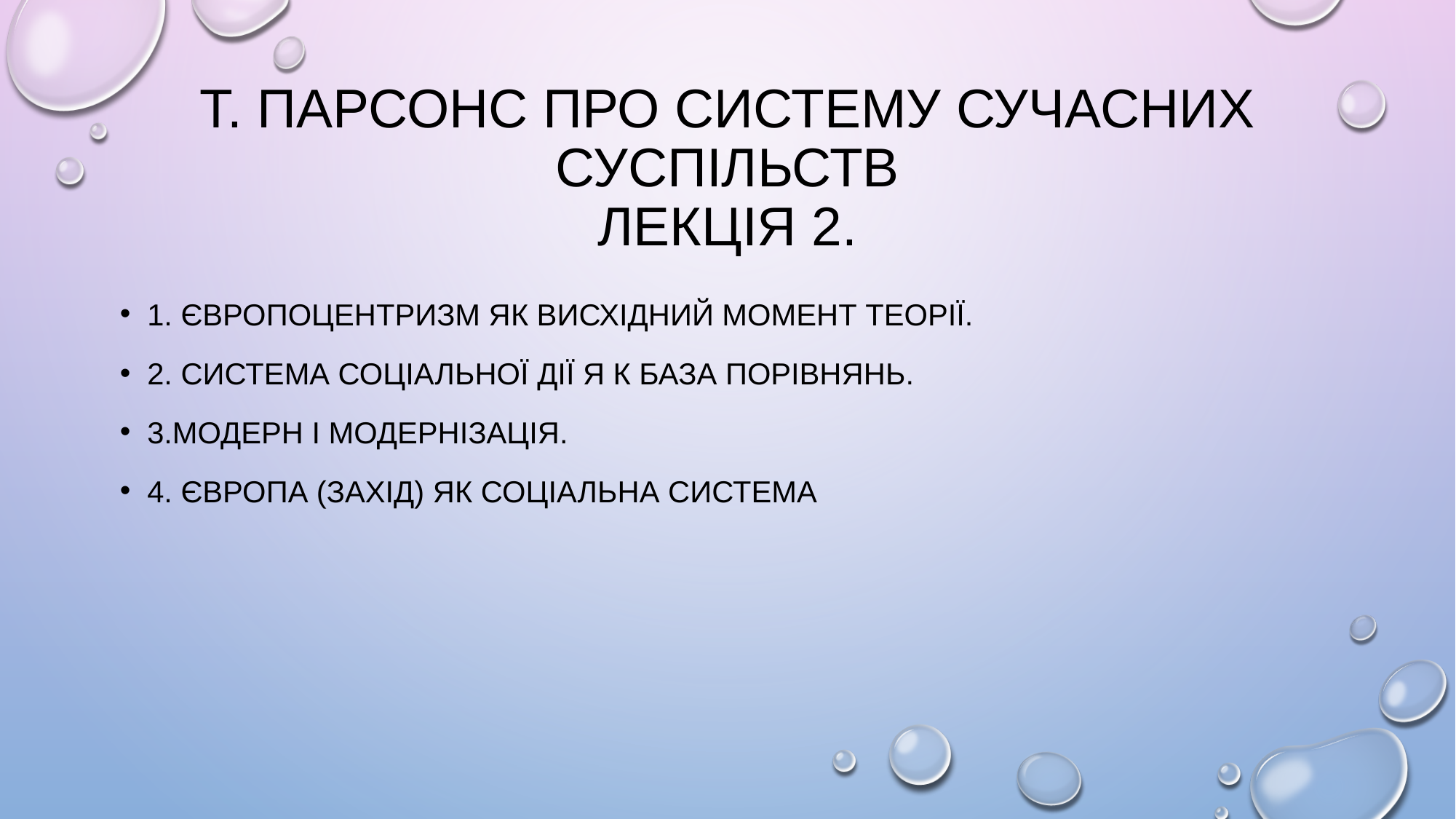

# Т. Парсонс про систему сучасних суспільств Лекція 2.
1. європоцентризм як висхідний момент теорії.
2. система соціальної дії я к база порівнянь.
3.модерн і модернізація.
4. Європа (Захід) як соціальна система